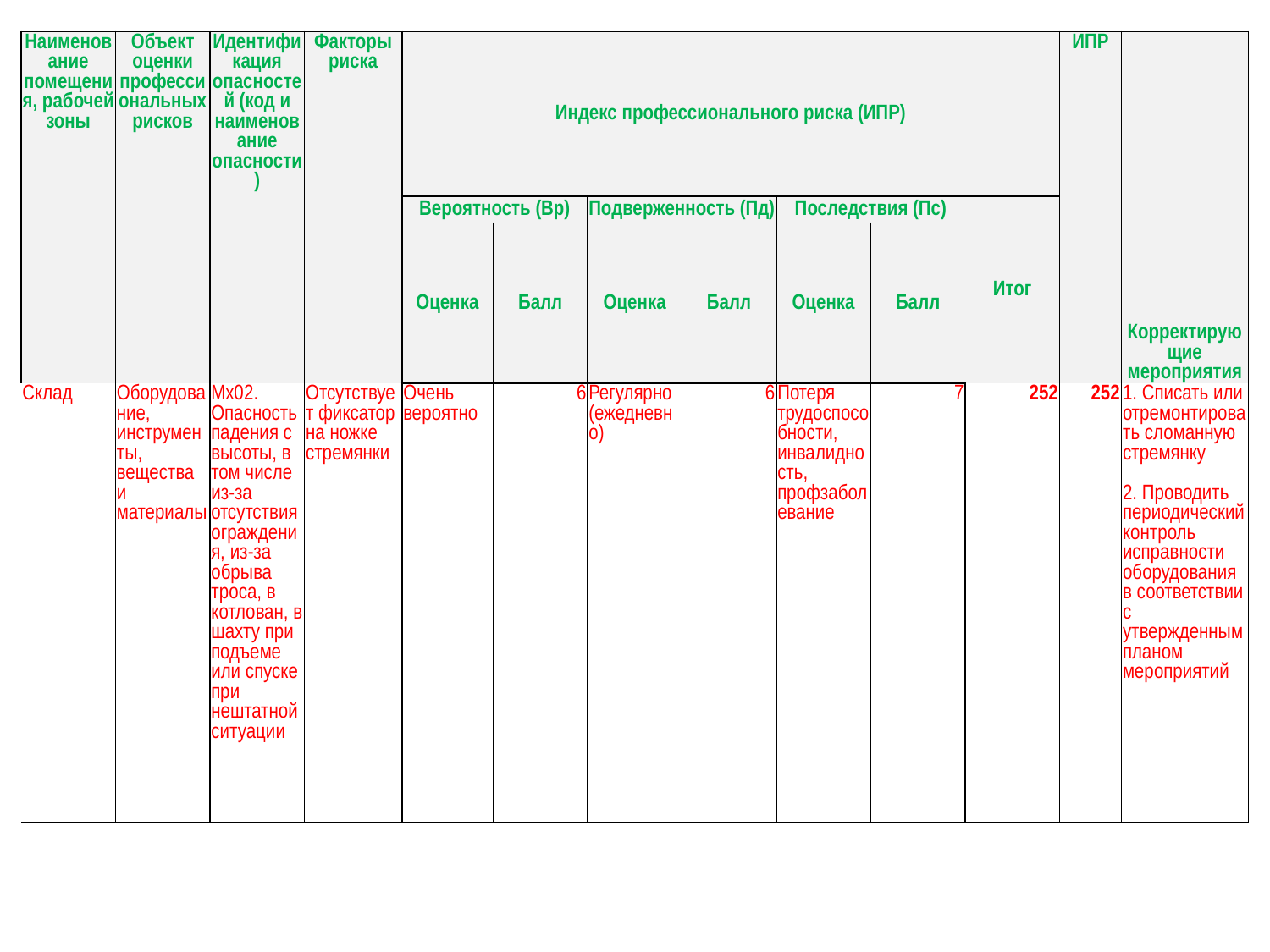

| Наименование помещения, рабочей зоны | Объект оценки профессиональных рисков | Идентификация опасностей (код и наименование опасности) | Факторы риска | Индекс профессионального риска (ИПР) |  |  |  |  |  |  | ИПР | Корректирующие мероприятия |
| --- | --- | --- | --- | --- | --- | --- | --- | --- | --- | --- | --- | --- |
|  |  |  |  | Вероятность (Вр) |  | Подверженность (Пд) |  | Последствия (Пс) |  | Итог |  |  |
|  |  |  |  | Оценка | Балл | Оценка | Балл | Оценка | Балл |  |  |  |
| Склад | Оборудование, инструменты, вещества и материалы | Мх02. Опасность падения с высоты, в том числе из-за отсутствия ограждения, из-за обрыва троса, в котлован, в шахту при подъеме или спуске при нештатной ситуации | Отсутствует фиксатор на ножке стремянки | Очень вероятно | 6 | Регулярно (ежедневно) | 6 | Потеря трудоспособности, инвалидность, профзаболевание | 7 | 252 | 252 | 1. Списать или отремонтировать сломанную стремянку 2. Проводить периодический контроль исправности оборудования в соответствии с утвержденным планом мероприятий |